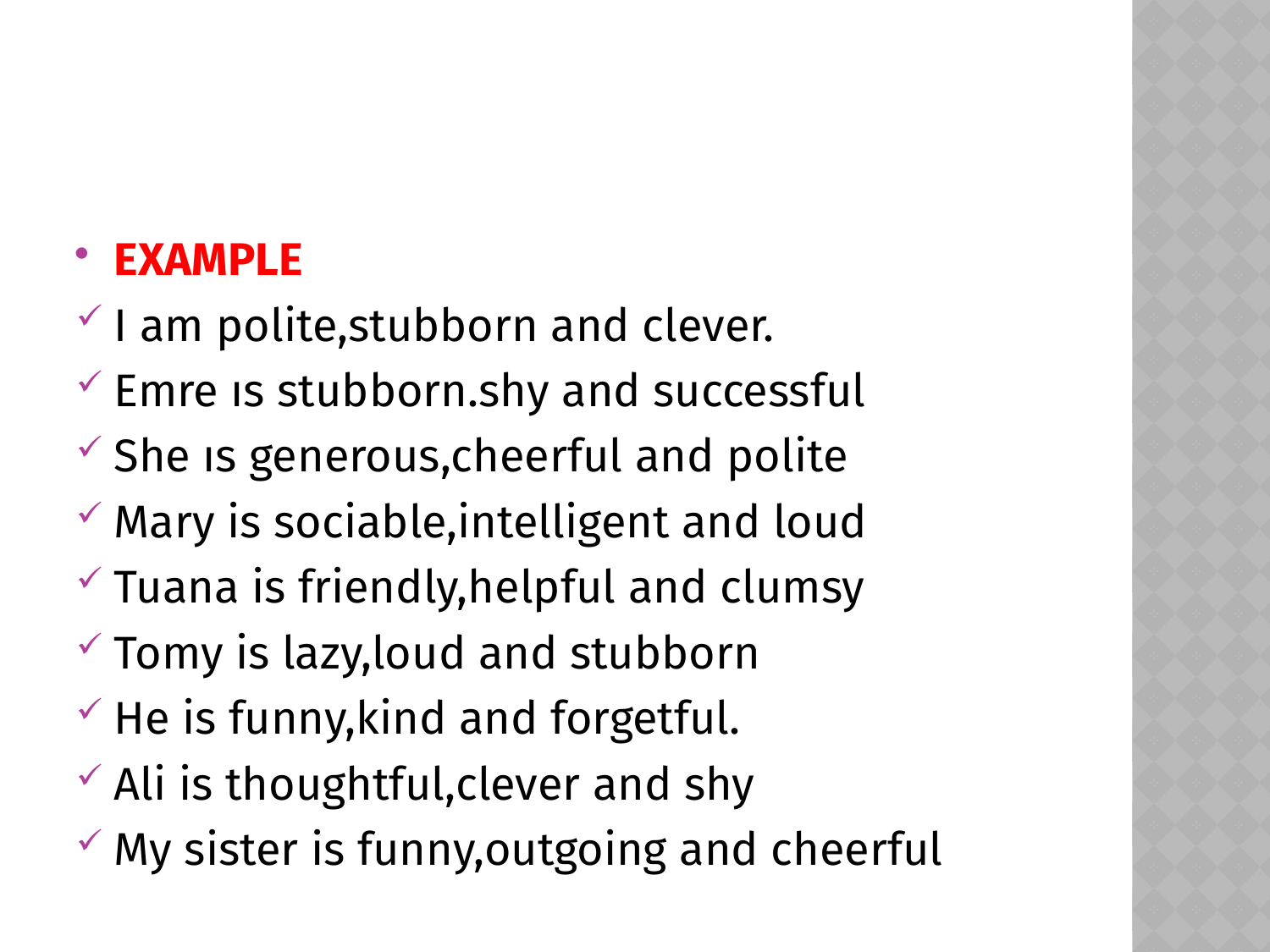

#
EXAMPLE
I am polite,stubborn and clever.
Emre ıs stubborn.shy and successful
She ıs generous,cheerful and polite
Mary is sociable,intelligent and loud
Tuana is friendly,helpful and clumsy
Tomy is lazy,loud and stubborn
He is funny,kind and forgetful.
Ali is thoughtful,clever and shy
My sister is funny,outgoing and cheerful